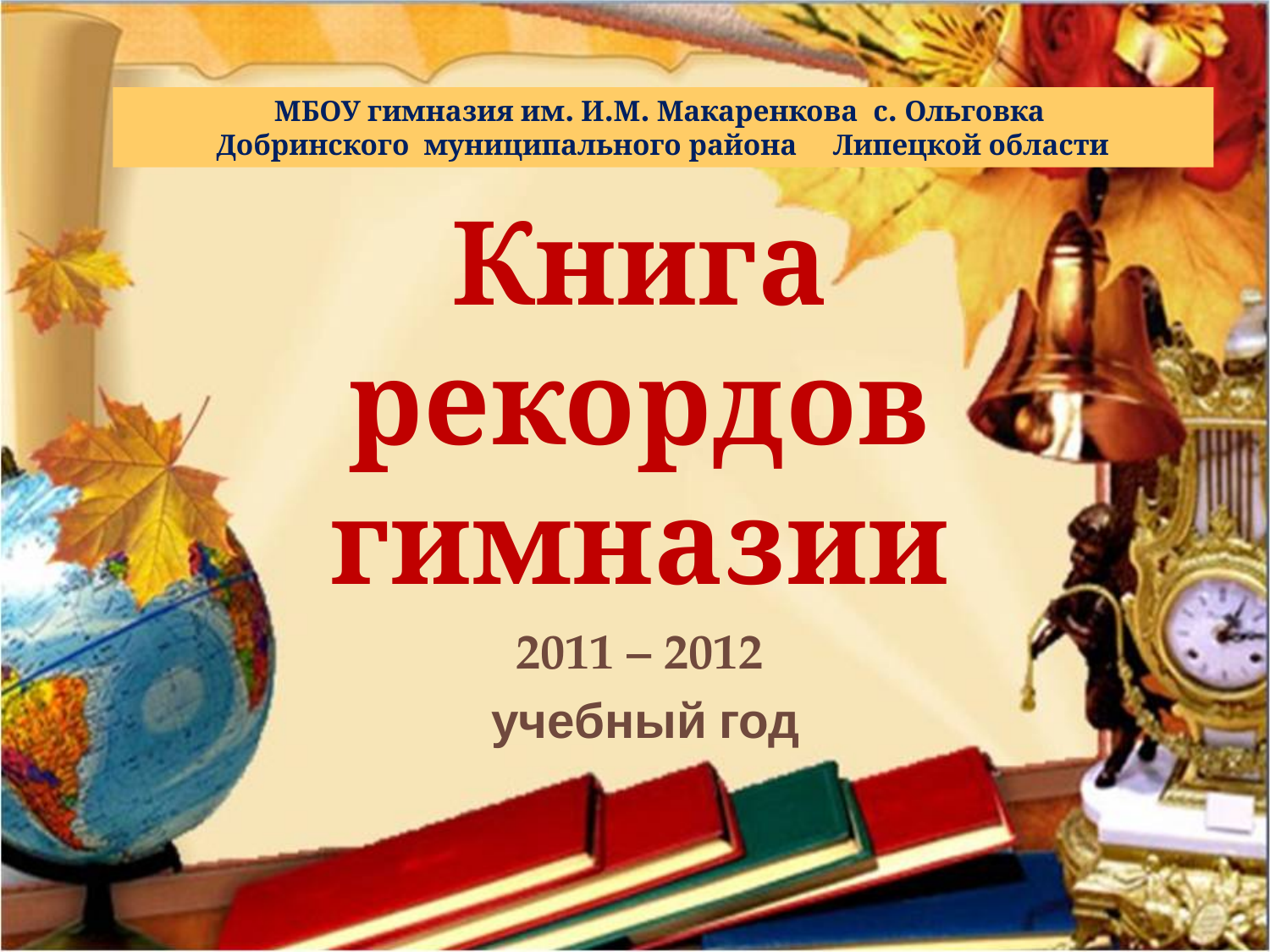

МБОУ гимназия им. И.М. Макаренкова  с. Ольговка
Добринского  муниципального района     Липецкой области
# Книга рекордов гимназии
2011 – 2012
учебный год